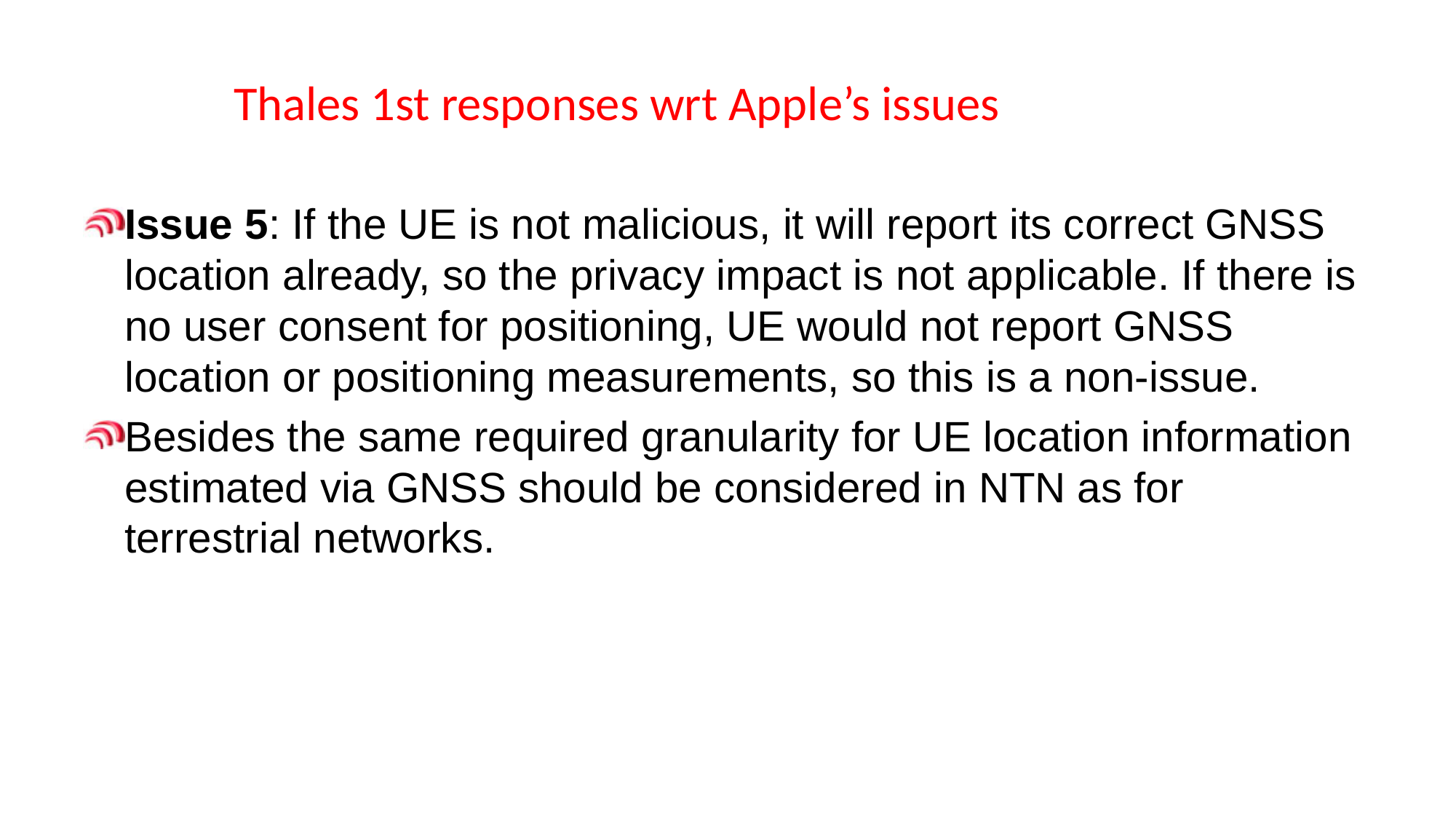

# Thales 1st responses wrt Apple’s issues
Issue 5: If the UE is not malicious, it will report its correct GNSS location already, so the privacy impact is not applicable. If there is no user consent for positioning, UE would not report GNSS location or positioning measurements, so this is a non-issue.
Besides the same required granularity for UE location information estimated via GNSS should be considered in NTN as for terrestrial networks.